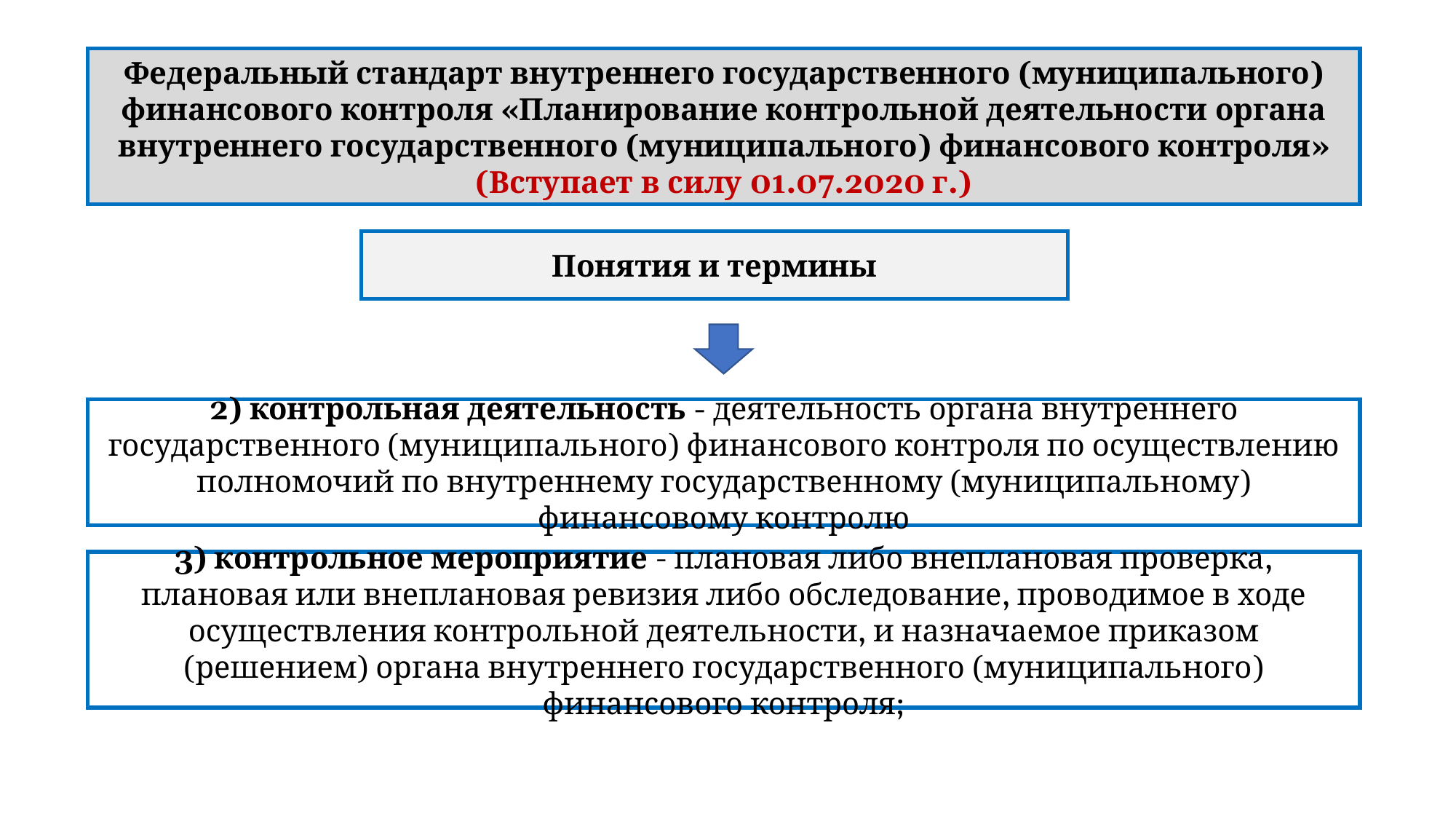

Федеральный стандарт внутреннего государственного (муниципального) финансового контроля «Планирование контрольной деятельности органа внутреннего государственного (муниципального) финансового контроля» (Вступает в силу 01.07.2020 г.)
Понятия и термины

2) контрольная деятельность - деятельность органа внутреннего государственного (муниципального) финансового контроля по осуществлению полномочий по внутреннему государственному (муниципальному) финансовому контролю
3) контрольное мероприятие - плановая либо внеплановая проверка, плановая или внеплановая ревизия либо обследование, проводимое в ходе осуществления контрольной деятельности, и назначаемое приказом (решением) органа внутреннего государственного (муниципального) финансового контроля;